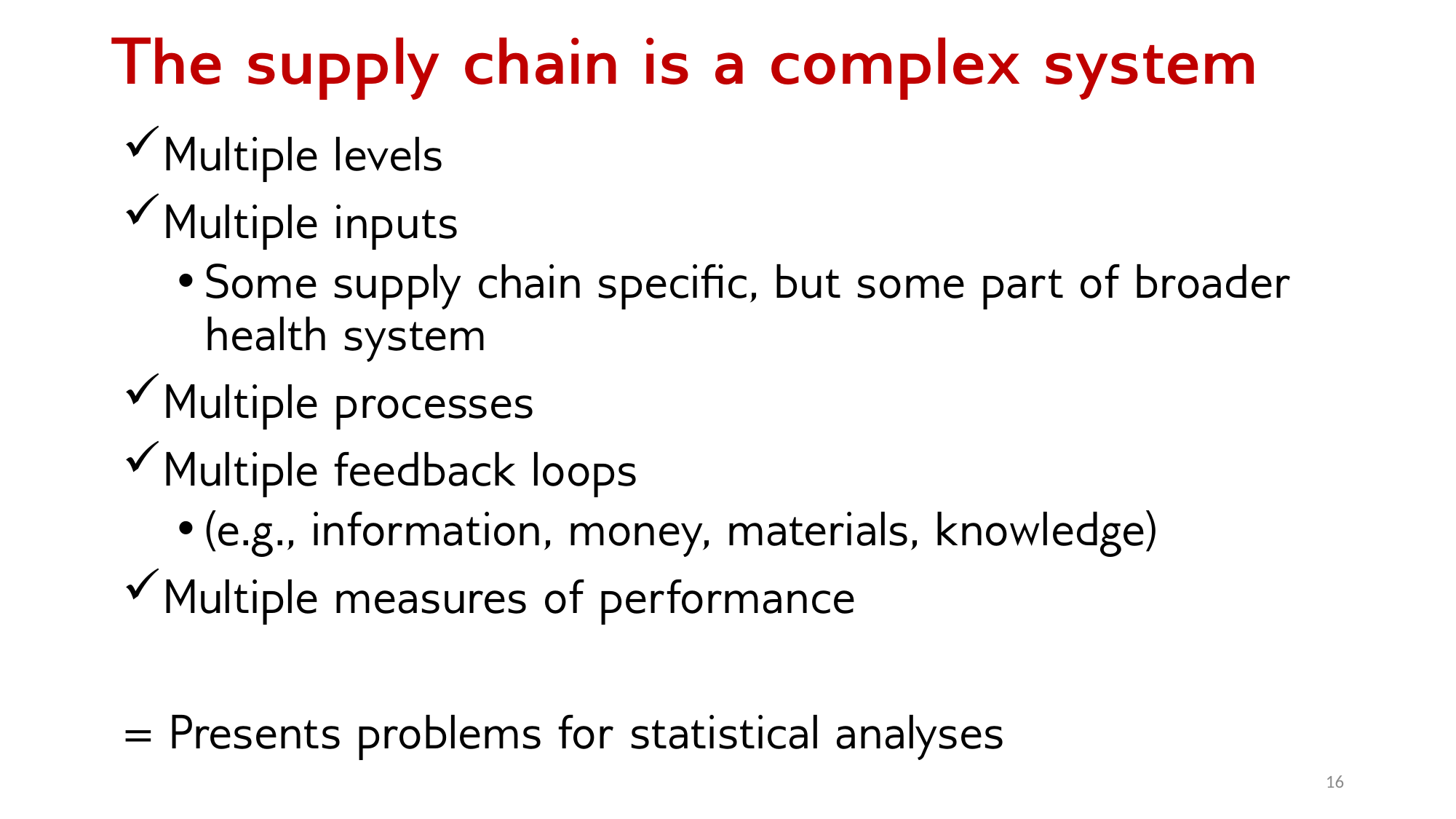

# The supply chain is a complex system
Multiple levels
Multiple inputs
Some supply chain specific, but some part of broader health system
Multiple processes
Multiple feedback loops
(e.g., information, money, materials, knowledge)
Multiple measures of performance

= Presents problems for statistical analyses

16